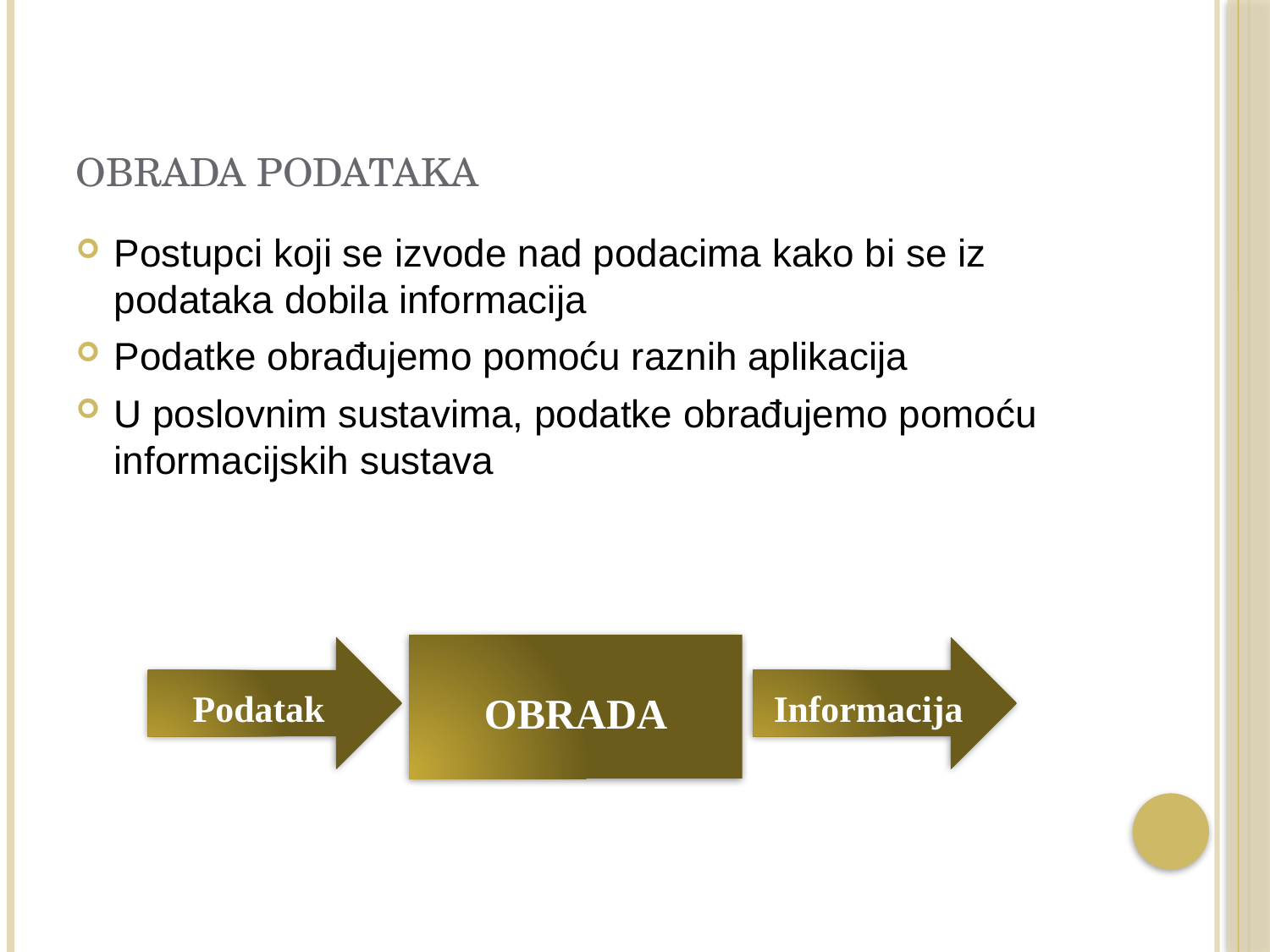

# Obrada podataka
Postupci koji se izvode nad podacima kako bi se iz podataka dobila informacija
Podatke obrađujemo pomoću raznih aplikacija
U poslovnim sustavima, podatke obrađujemo pomoću informacijskih sustava
OBRADA
Podatak
Informacija